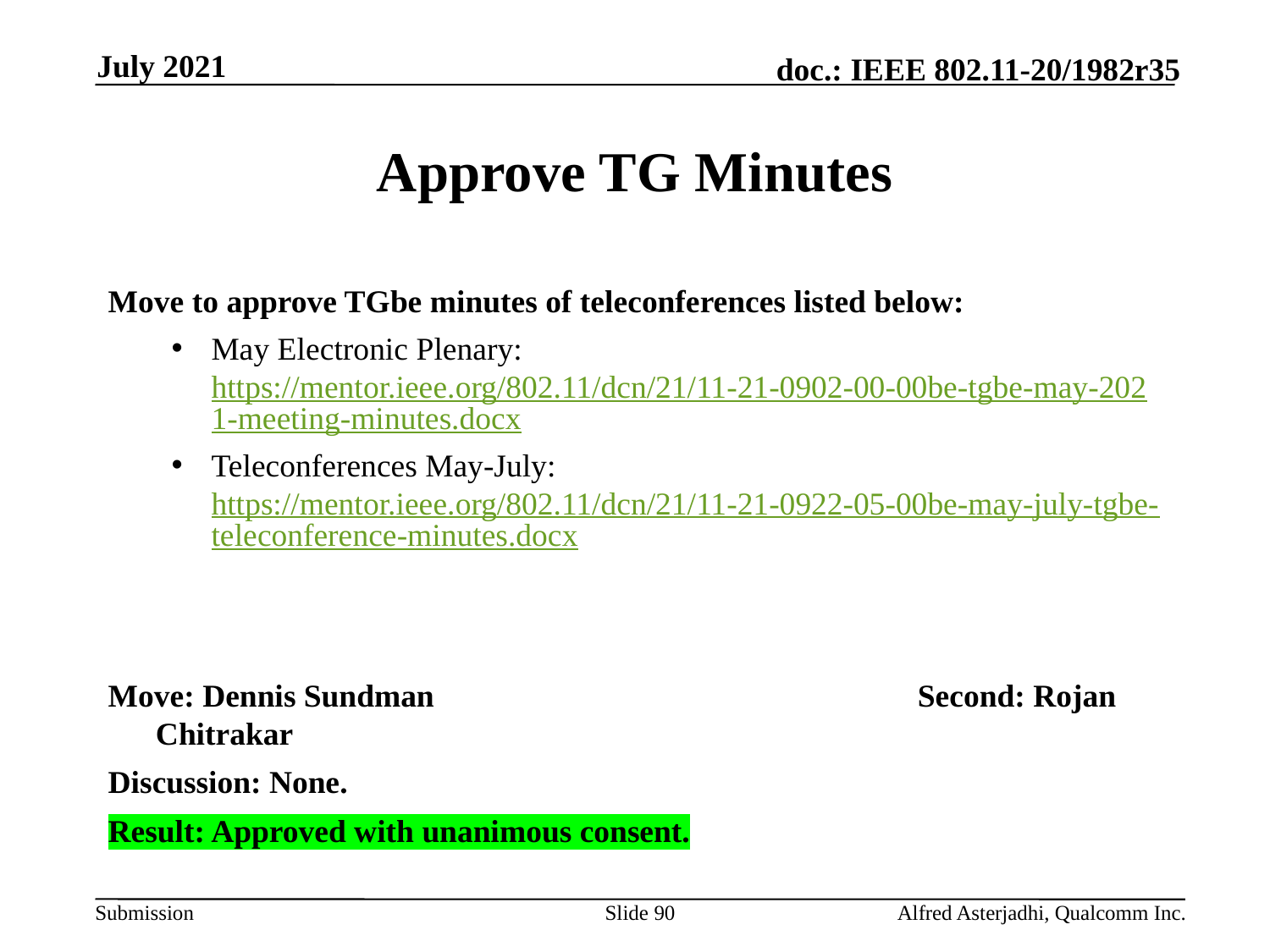

July 2021
# Approve TG Minutes
Move to approve TGbe minutes of teleconferences listed below:
May Electronic Plenary: https://mentor.ieee.org/802.11/dcn/21/11-21-0902-00-00be-tgbe-may-2021-meeting-minutes.docx
Teleconferences May-July: https://mentor.ieee.org/802.11/dcn/21/11-21-0922-05-00be-may-july-tgbe-teleconference-minutes.docx

Move: Dennis Sundman				Second: Rojan Chitrakar
Discussion: None.
Result: Approved with unanimous consent.
Slide 90
Alfred Asterjadhi, Qualcomm Inc.